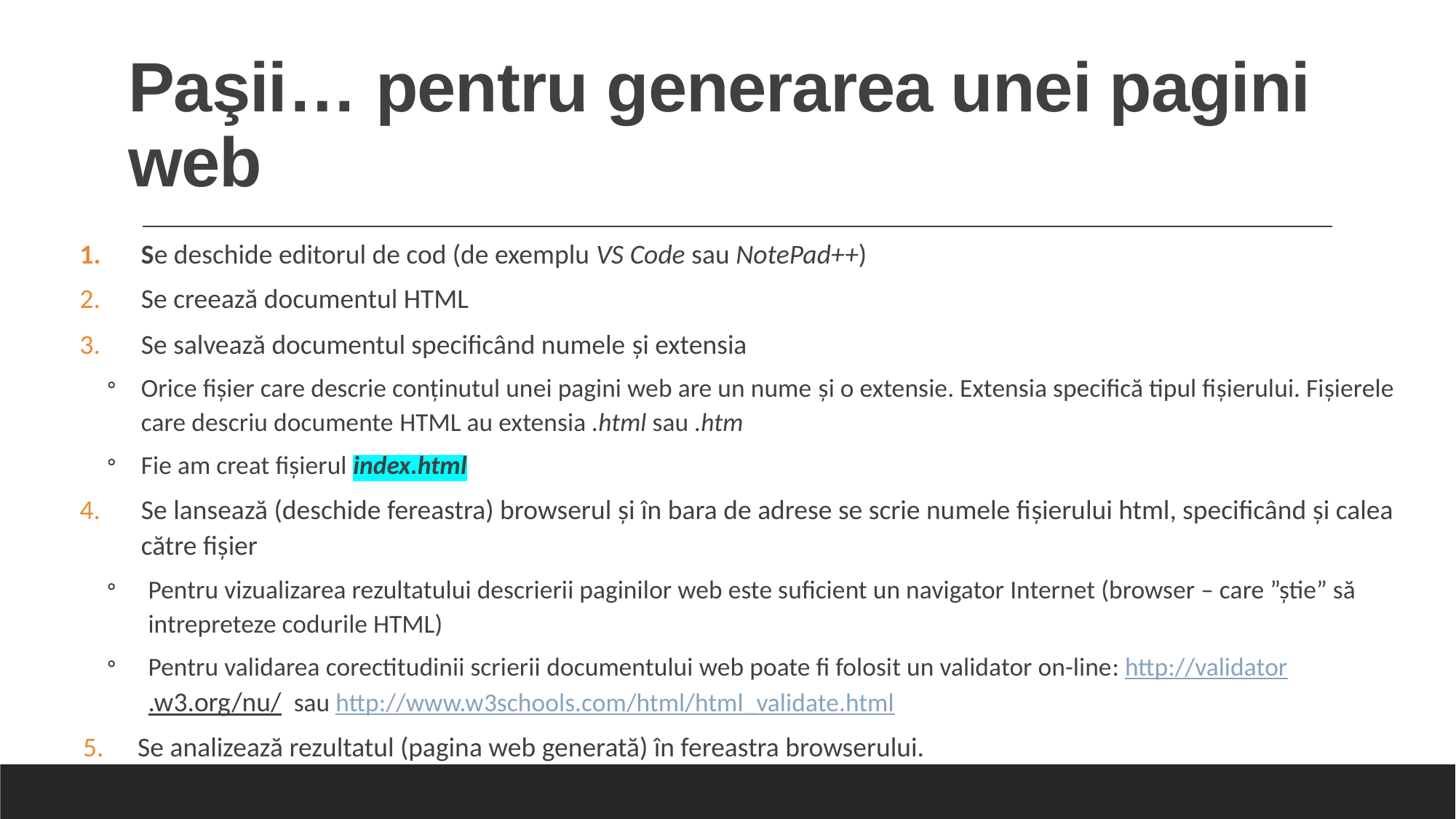

# Paşii… pentru generarea unei pagini web
Se deschide editorul de cod (de exemplu VS Code sau NotePad++)
Se creează documentul HTML
Se salvează documentul specificând numele şi extensia
Orice fișier care descrie conţinutul unei pagini web are un nume şi o extensie. Extensia specifică tipul fişierului. Fişierele care descriu documente HTML au extensia .html sau .htm
Fie am creat fișierul index.html
Se lansează (deschide fereastra) browserul şi în bara de adrese se scrie numele fişierului html, specificând şi calea către fişier
Pentru vizualizarea rezultatului descrierii paginilor web este suficient un navigator Internet (browser – care ”știe” să intrepreteze codurile HTML)
Pentru validarea corectitudinii scrierii documentului web poate fi folosit un validator on-line: http://validator.w3.org/nu/  sau http://www.w3schools.com/html/html_validate.html
Se analizează rezultatul (pagina web generată) în fereastra browserului.